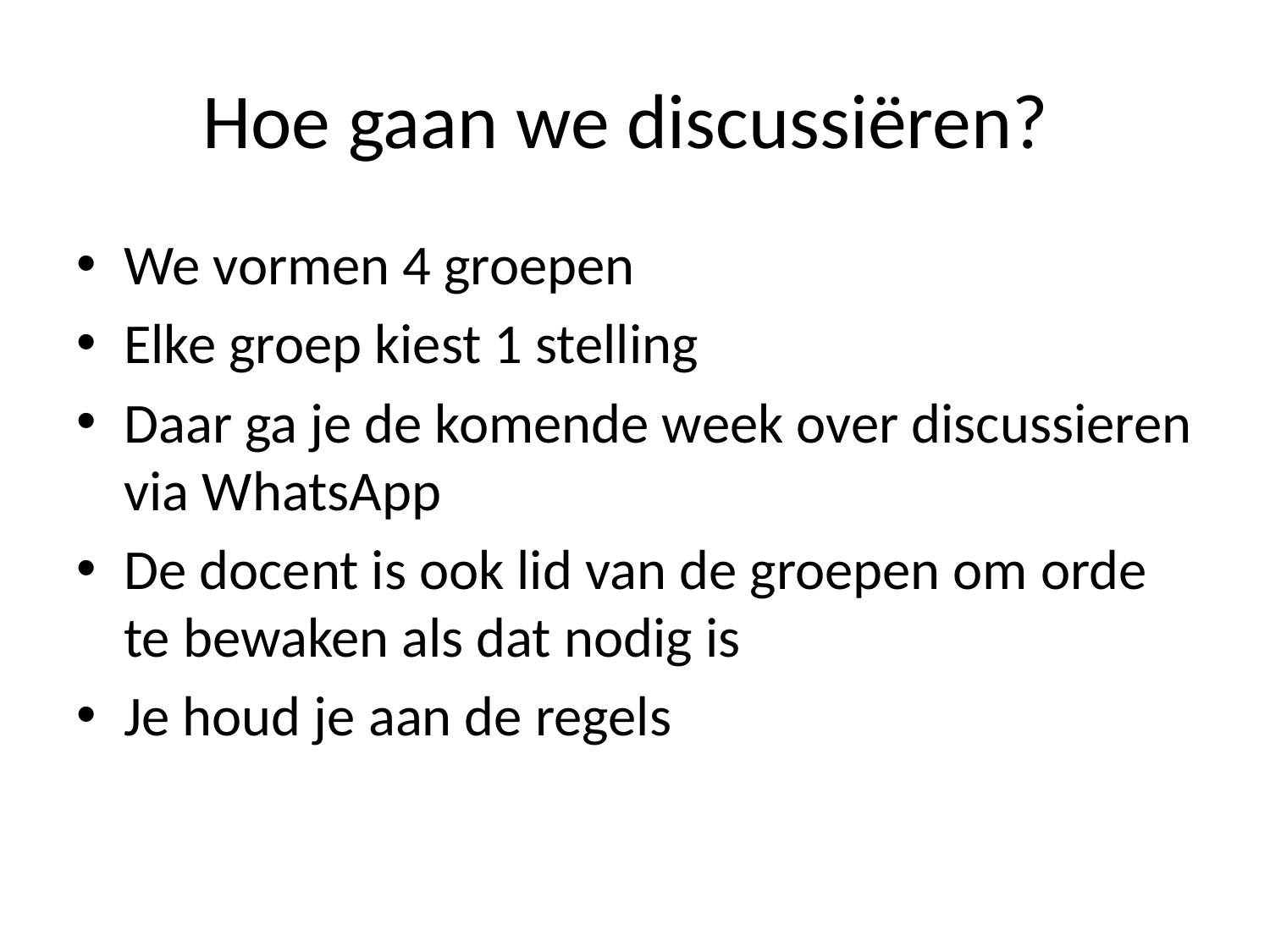

# Hoe gaan we discussiëren?
We vormen 4 groepen
Elke groep kiest 1 stelling
Daar ga je de komende week over discussieren via WhatsApp
De docent is ook lid van de groepen om orde te bewaken als dat nodig is
Je houd je aan de regels